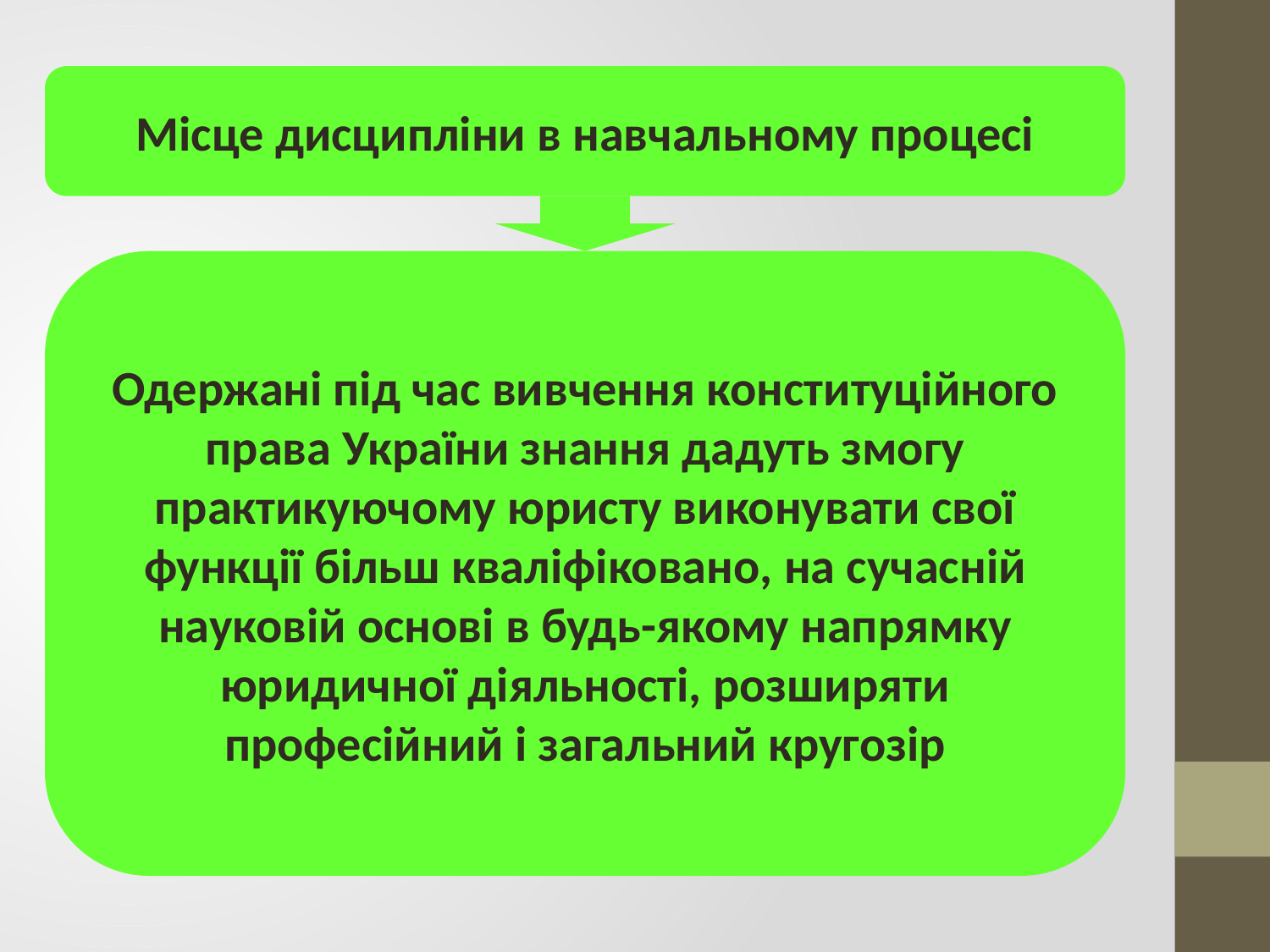

Місце дисципліни в навчальному процесі

Одержані під час вивчення конституційного права України знання дадуть змогу практикуючому юристу виконувати свої функції більш кваліфіковано, на сучасній науковій основі в будь-якому напрямку юридичної діяльності, розширяти професійний і загальний кругозір